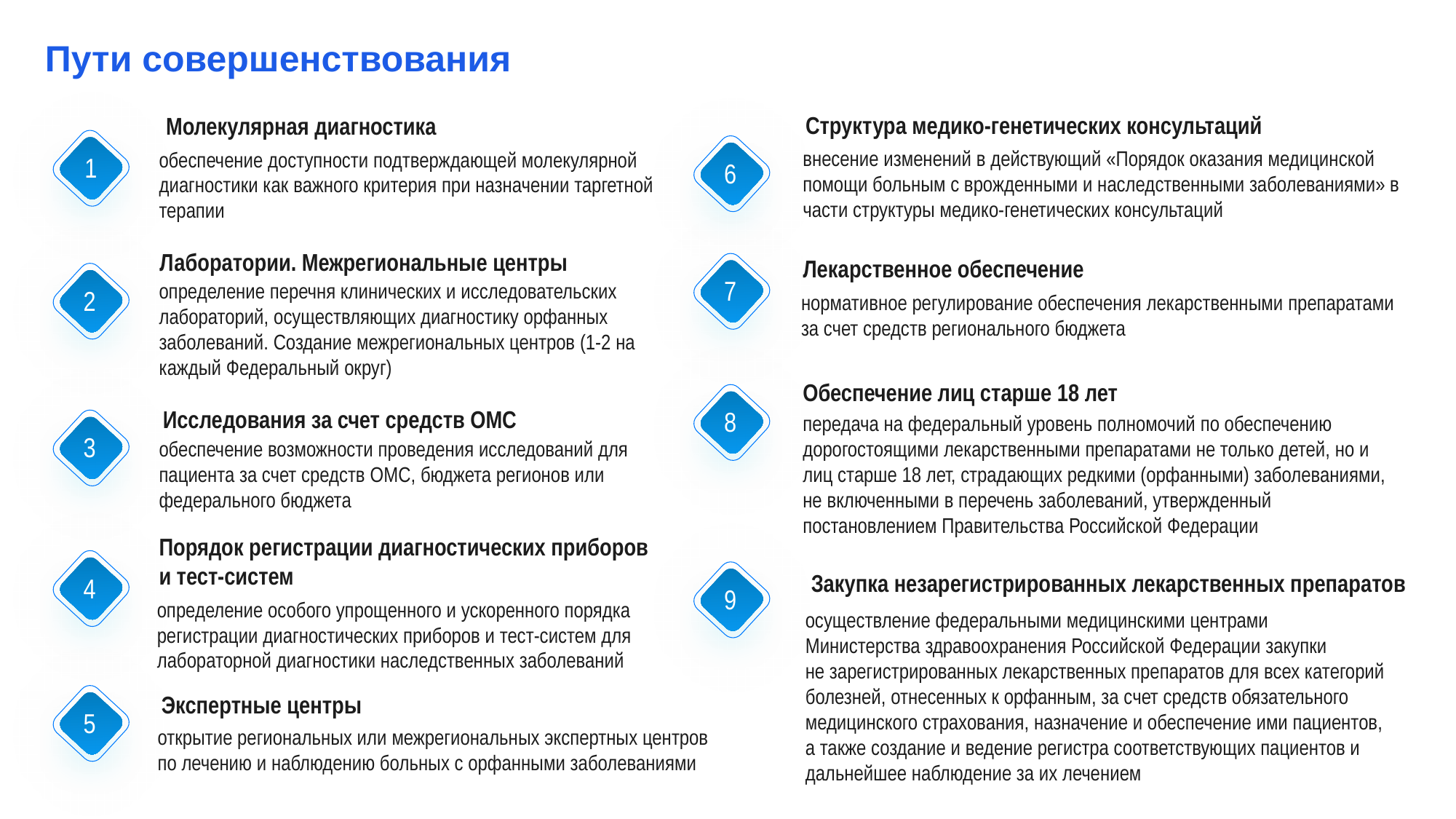

Пути совершенствования
Структура медико-генетических консультаций
Молекулярная диагностика

внесение изменений в действующий «Порядок оказания медицинской помощи больным с врожденными и наследственными заболеваниями» в части структуры медико-генетических консультаций
обеспечение доступности подтверждающей молекулярной диагностики как важного критерия при назначении таргетной терапии

1

6
Лаборатории. Межрегиональные центры
Лекарственное обеспечение

7

определение перечня клинических и исследовательских лабораторий, осуществляющих диагностику орфанных заболеваний. Создание межрегиональных центров (1-2 на каждый Федеральный округ)

2
нормативное регулирование обеспечения лекарственными препаратами за счет средств регионального бюджета
Обеспечение лиц старше 18 лет

Исследования за счет средств ОМС
8
передача на федеральный уровень полномочий по обеспечению дорогостоящими лекарственными препаратами не только детей, но и лиц старше 18 лет, страдающих редкими (орфанными) заболеваниями, не включенными в перечень заболеваний, утвержденный постановлением Правительства Российской Федерации

3
обеспечение возможности проведения исследований для пациента за счет средств ОМС, бюджета регионов или федерального бюджета
Порядок регистрации диагностических приборов и тест-систем

 Закупка незарегистрированных лекарственных препаратов

4

9
определение особого упрощенного и ускоренного порядка регистрации диагностических приборов и тест-систем для лабораторной диагностики наследственных заболеваний
осуществление федеральными медицинскими центрами Министерства здравоохранения Российской Федерации закупки
не зарегистрированных лекарственных препаратов для всех категорий болезней, отнесенных к орфанным, за счет средств обязательного медицинского страхования, назначение и обеспечение ими пациентов, а также создание и ведение регистра соответствующих пациентов и дальнейшее наблюдение за их лечением
 Экспертные центры

5
открытие региональных или межрегиональных экспертных центров по лечению и наблюдению больных с орфанными заболеваниями